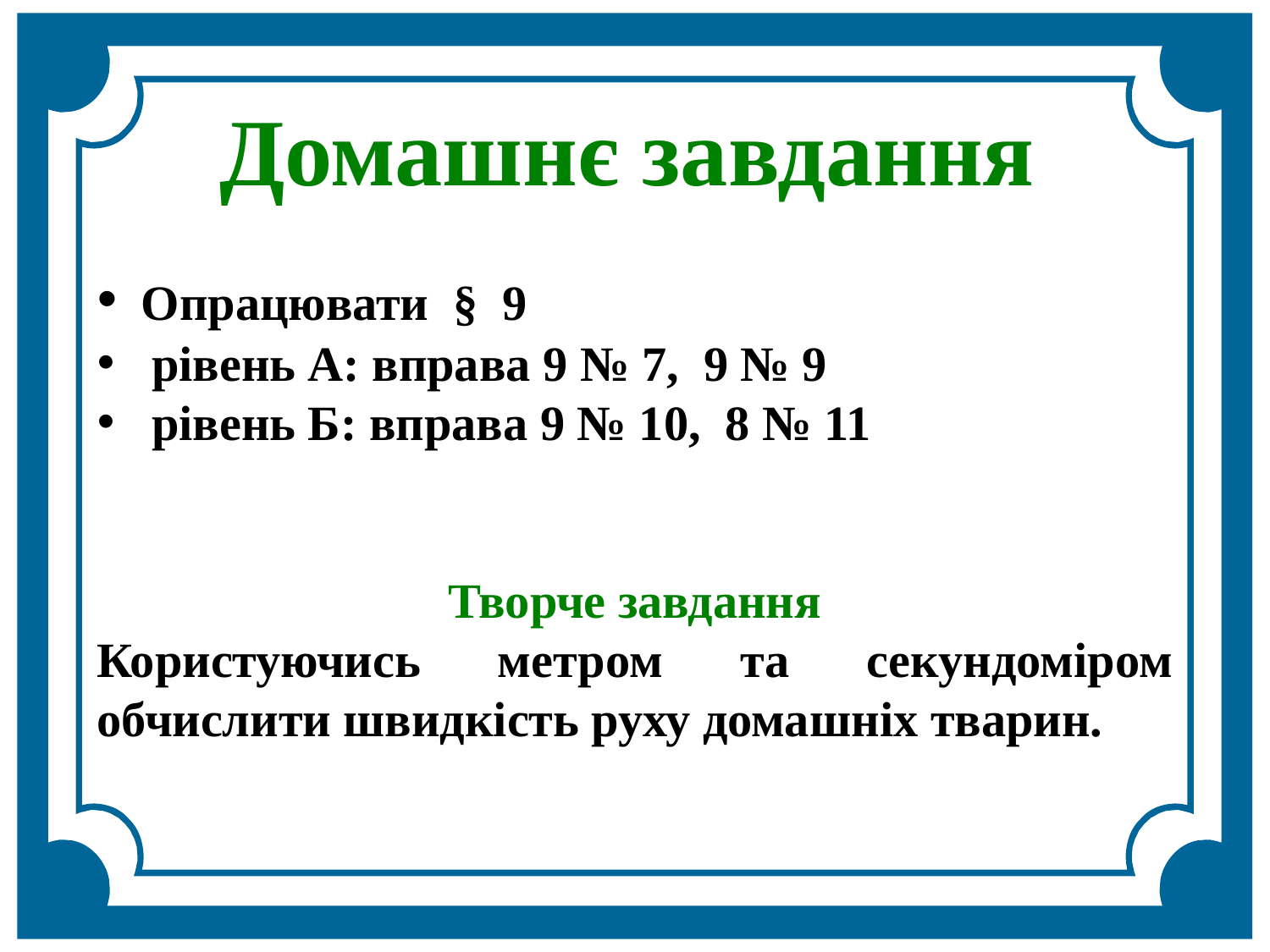

Домашнє завдання

 Опрацювати  §  9
  рівень А: вправа 9 № 7,  9 № 9
  рівень Б: вправа 9 № 10,  8 № 11

Творче завдання
Користуючись метром та секундоміром обчислити швидкість руху домашніх тварин.